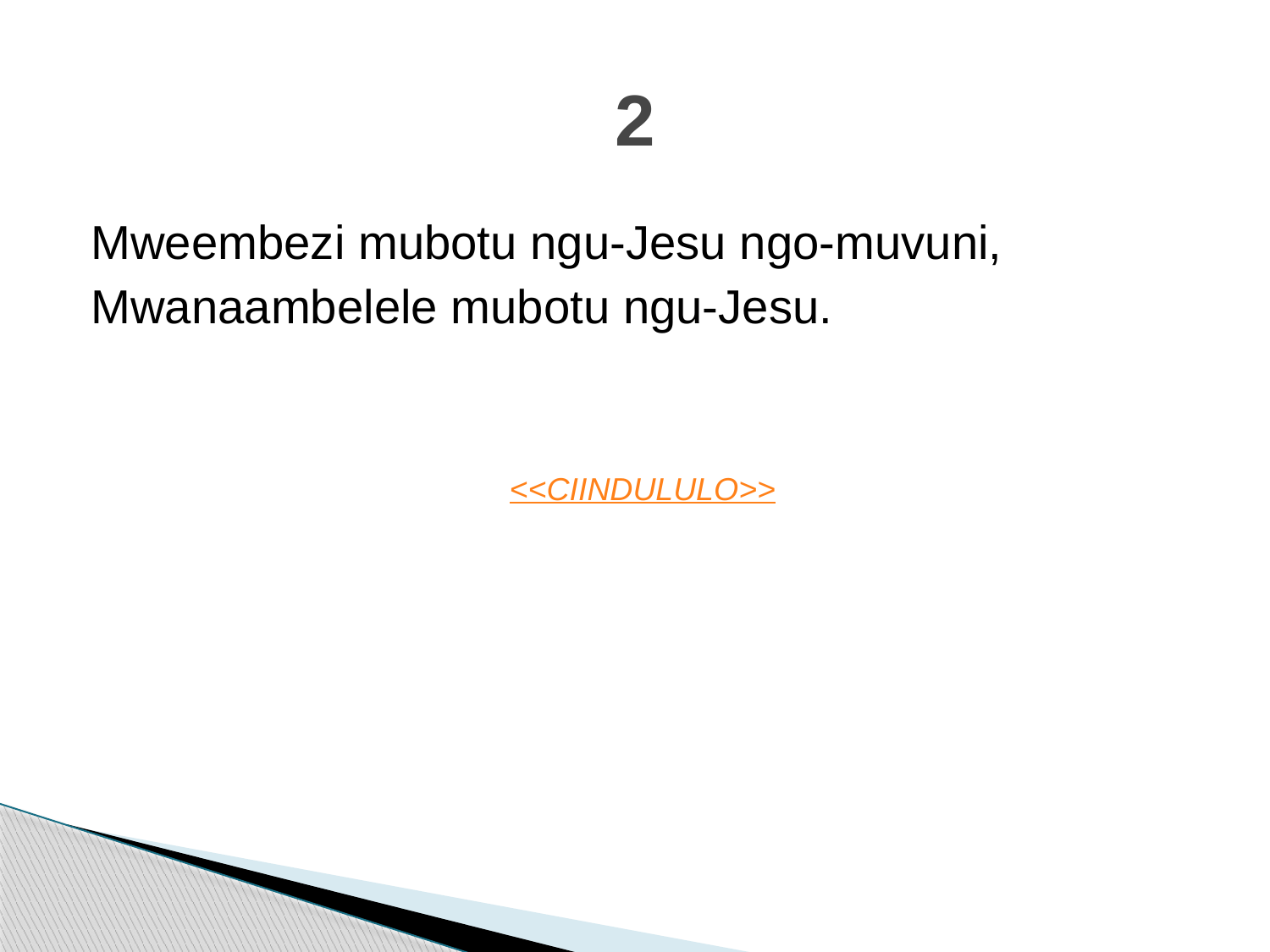

# 2
Mweembezi mubotu ngu-Jesu ngo-muvuni,
Mwanaambelele mubotu ngu-Jesu.

<<CIINDULULO>>